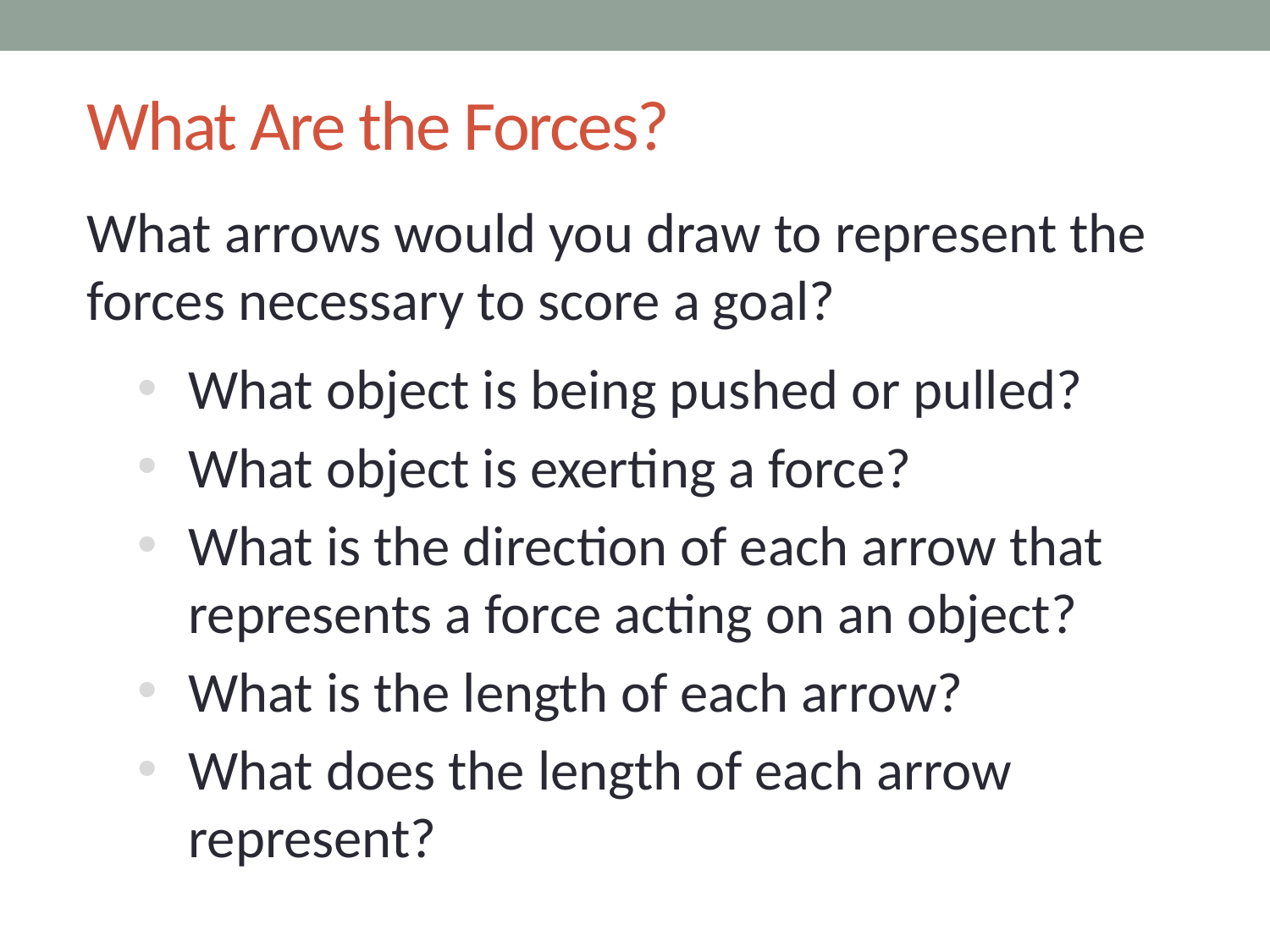

# What Are the Forces?
What arrows would you draw to represent the forces necessary to score a goal?
What object is being pushed or pulled?
What object is exerting a force?
What is the direction of each arrow that represents a force acting on an object?
What is the length of each arrow?
What does the length of each arrow represent?